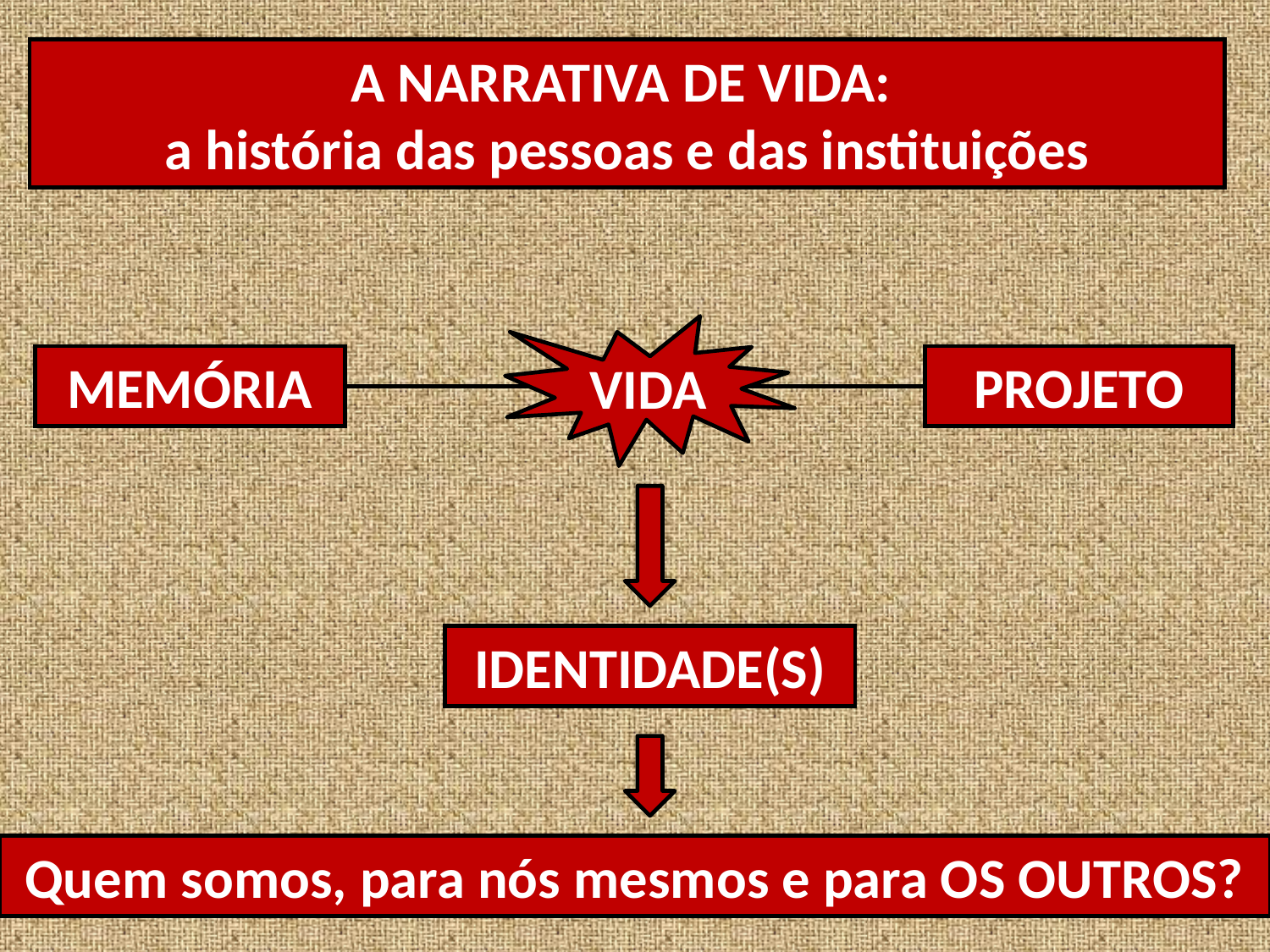

A NARRATIVA DE VIDA:
a história das pessoas e das instituições
VIDA
MEMÓRIA
PROJETO

IDENTIDADE(S)

Quem somos, para nós mesmos e para OS OUTROS?